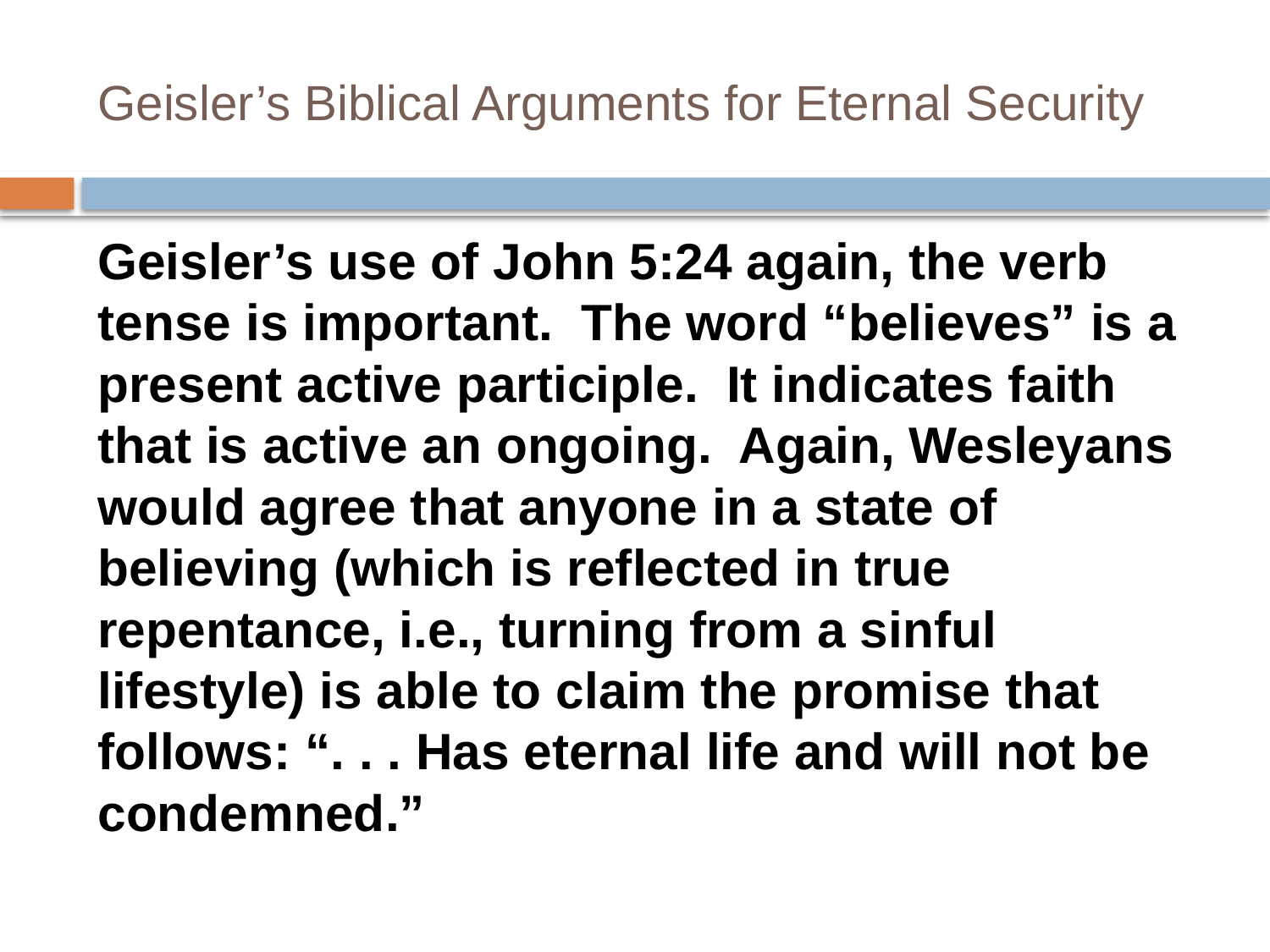

# Geisler’s Biblical Arguments for Eternal Security
Geisler’s use of John 5:24 again, the verb tense is important.  The word “believes” is a present active participle.  It indicates faith that is active an ongoing.  Again, Wesleyans would agree that anyone in a state of believing (which is reflected in true repentance, i.e., turning from a sinful lifestyle) is able to claim the promise that follows: “. . . Has eternal life and will not be condemned.”